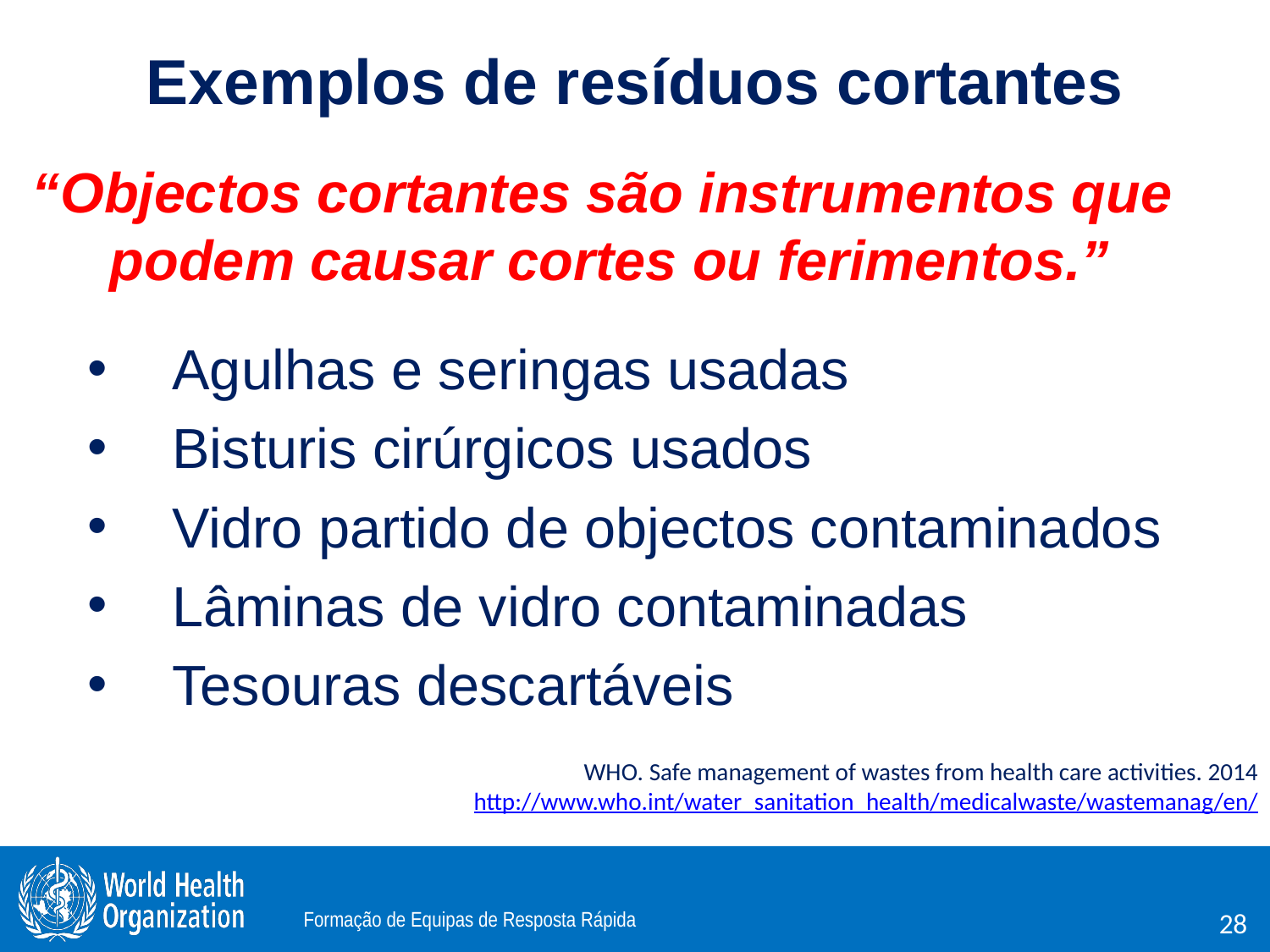

Exemplos de resíduos cortantes
“Objectos cortantes são instrumentos que
podem causar cortes ou ferimentos.”
Agulhas e seringas usadas
Bisturis cirúrgicos usados
Vidro partido de objectos contaminados
Lâminas de vidro contaminadas
Tesouras descartáveis
WHO. Safe management of wastes from health care activities. 2014. http://www.who.int/water_sanitation_health/medicalwaste/wastemanag/en/.